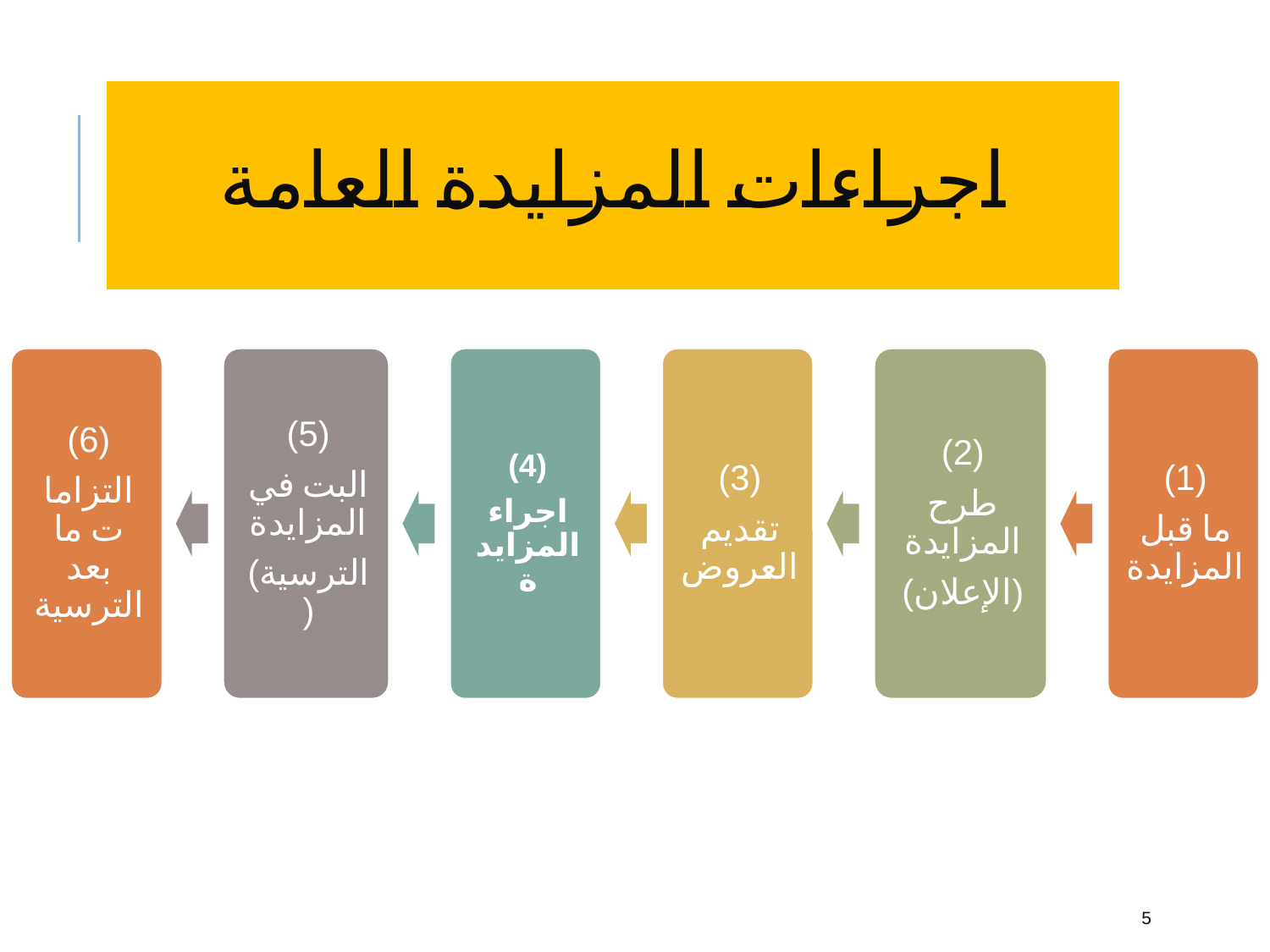

# اجراءات المزايدة العامة
(1)
ما قبل المزايدة

(2)
طرح المزايدة
(الإعلان)

(3)
تقديم العروض

(4)
اجراء المزايدة

(5)
البت في المزايدة
(الترسية)

(6)
التزامات ما بعد الترسية
5